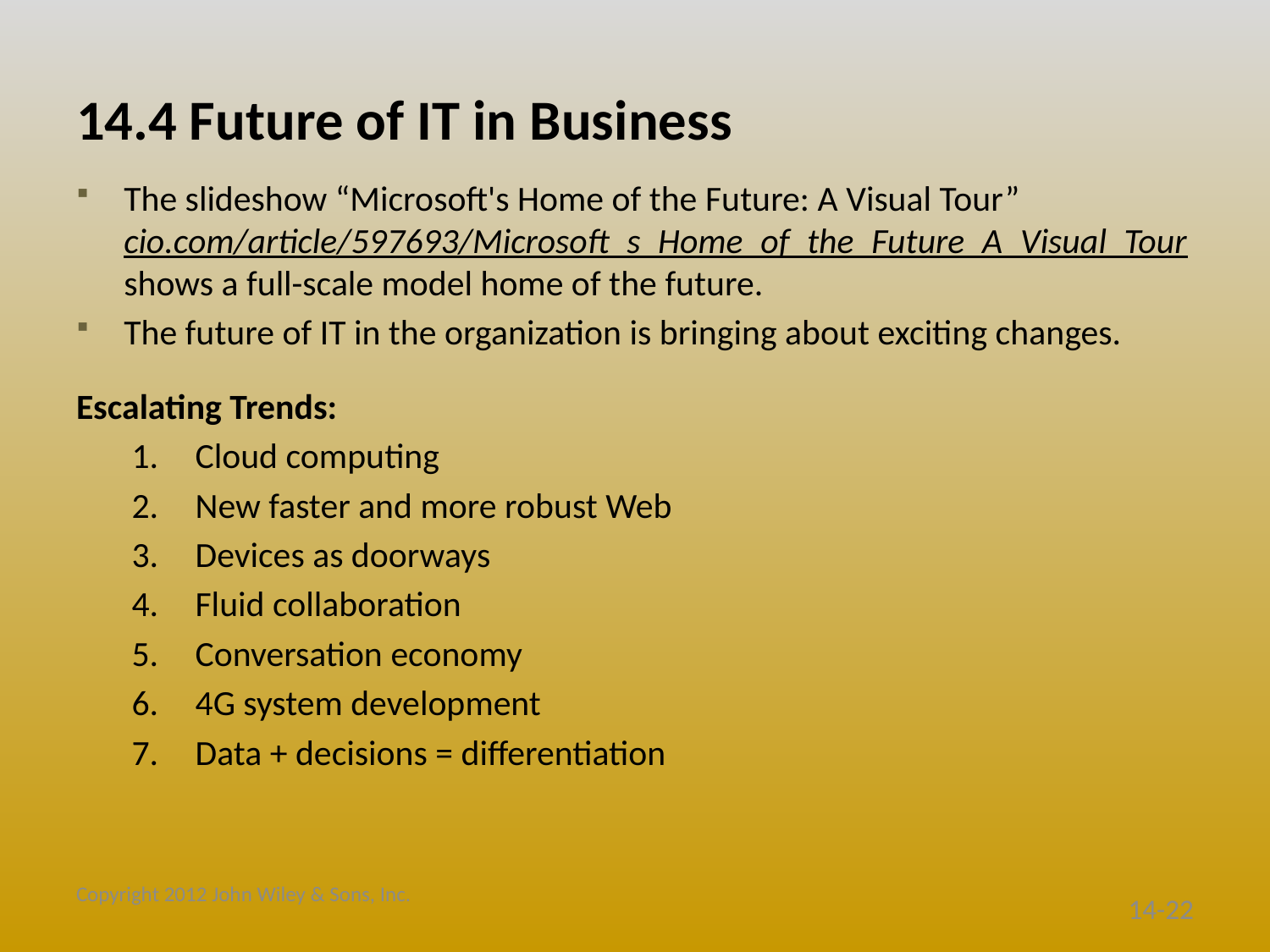

# 14.4 Future of IT in Business
The slideshow “Microsoft's Home of the Future: A Visual Tour” cio.com/article/597693/Microsoft_s_Home_of_the_Future_A_Visual_Tour shows a full-scale model home of the future.
The future of IT in the organization is bringing about exciting changes.
Escalating Trends:
Cloud computing
New faster and more robust Web
Devices as doorways
Fluid collaboration
Conversation economy
4G system development
Data + decisions = differentiation

Copyright 2012 John Wiley & Sons, Inc.
14-22